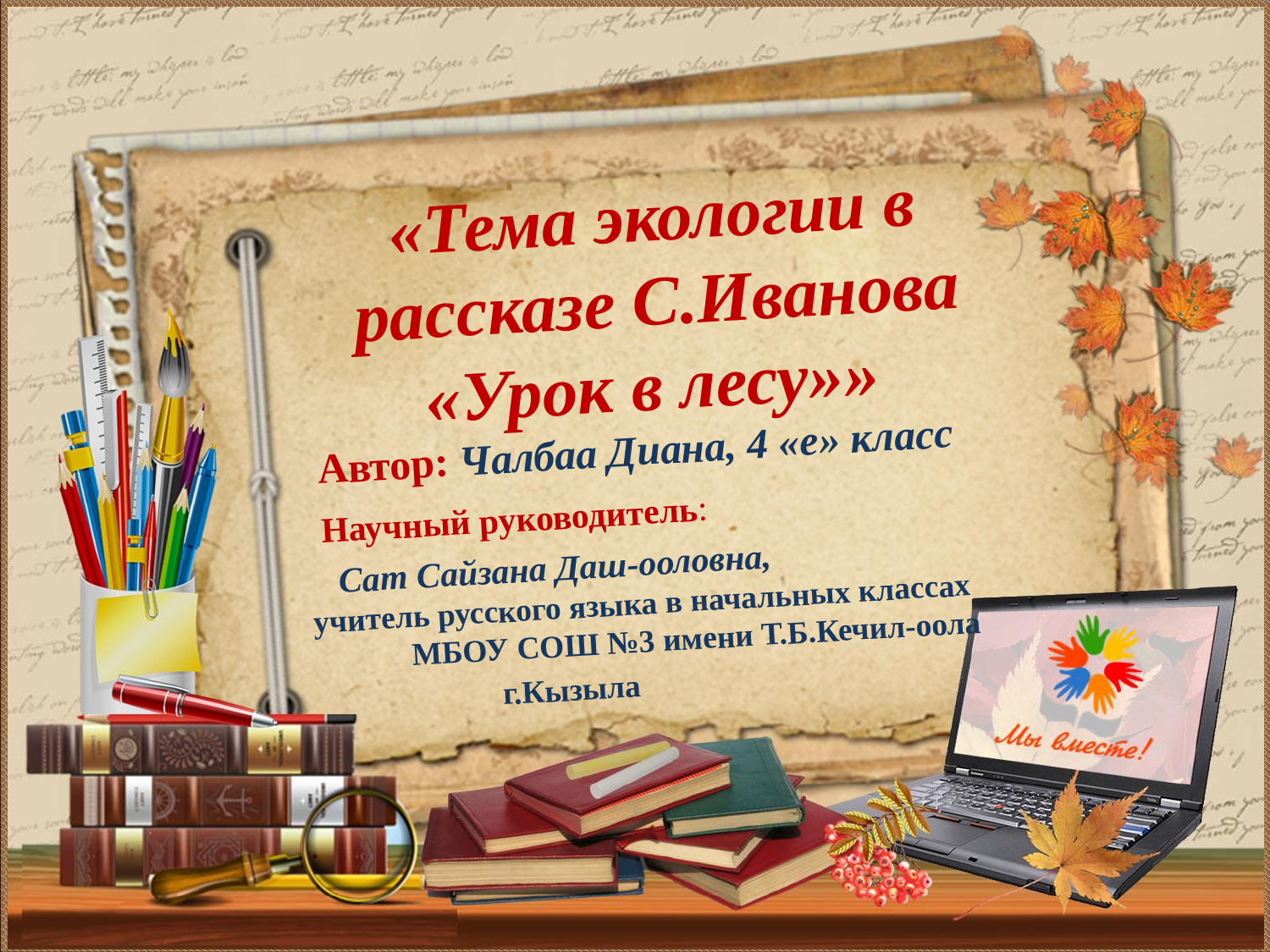

«Тема экологии в рассказе С.Иванова «Урок в лесу»»
  Автор: Чалбаа Диана, 4 «е» класс
  Научный руководитель:
    Сат Сайзана Даш-ооловна,
 учитель русского языка в начальных классах               МБОУ СОШ №3 имени Т.Б.Кечил-оола
                        г.Кызыла